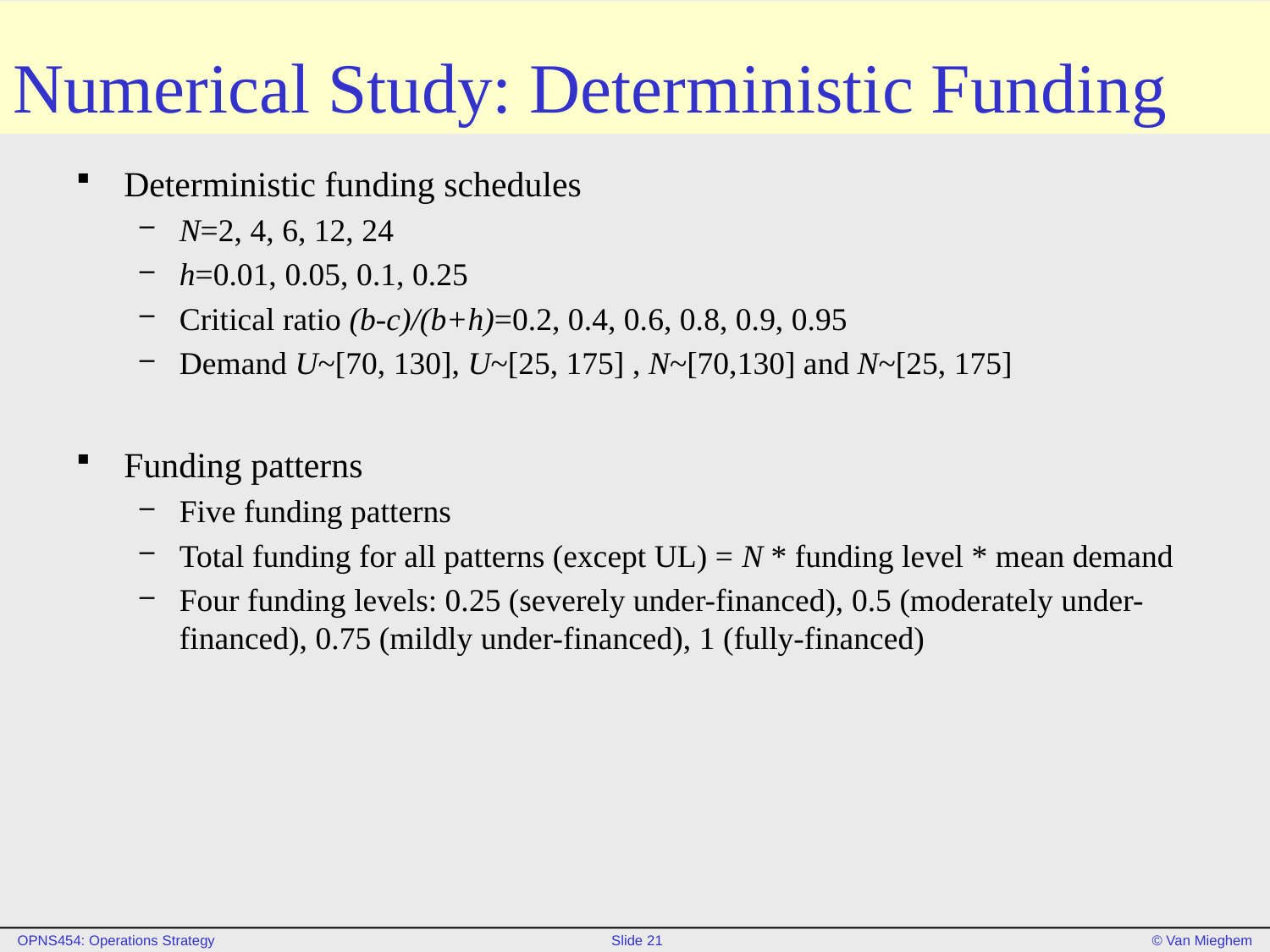

# Numerical Study: Deterministic Funding
Deterministic funding schedules
N=2, 4, 6, 12, 24
h=0.01, 0.05, 0.1, 0.25
Critical ratio (b-c)/(b+h)=0.2, 0.4, 0.6, 0.8, 0.9, 0.95
Demand U~[70, 130], U~[25, 175] , N~[70,130] and N~[25, 175]

Funding patterns
Five funding patterns
Total funding for all patterns (except UL) = N * funding level * mean demand
Four funding levels: 0.25 (severely under-financed), 0.5 (moderately under-financed), 0.75 (mildly under-financed), 1 (fully-financed)